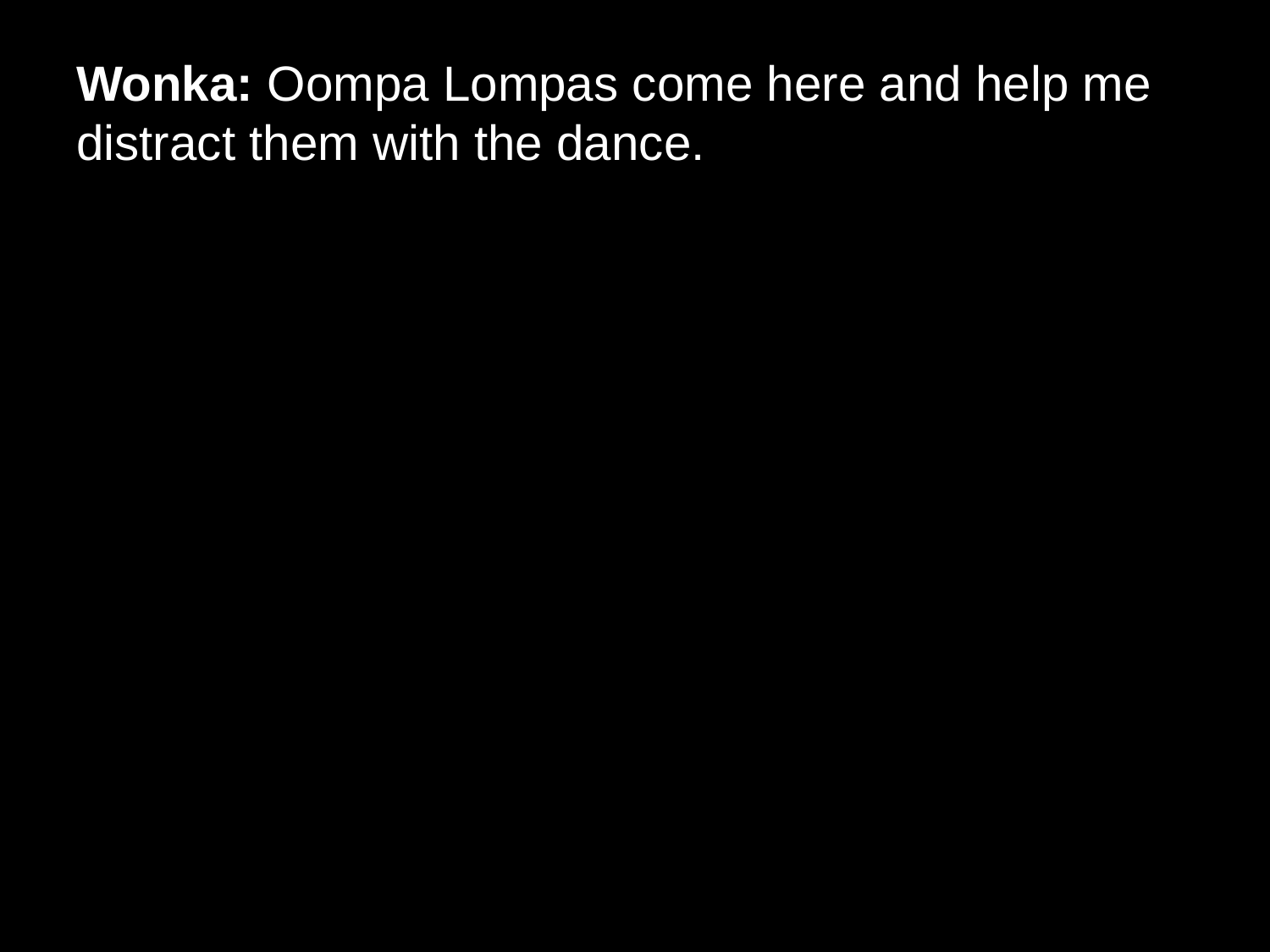

# Wonka: Oompa Lompas come here and help me distract them with the dance.